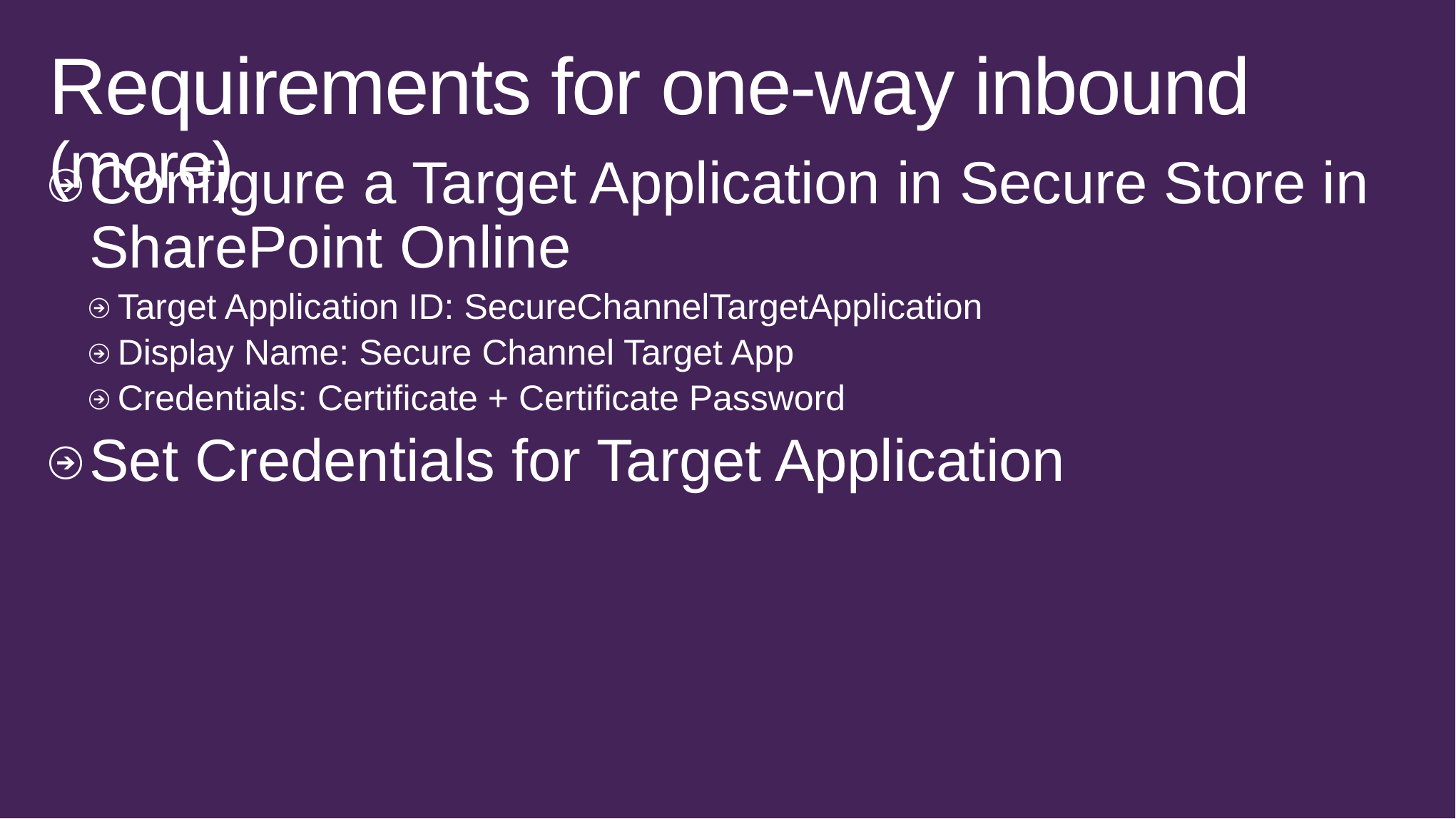

# Requirements for one-way inbound (more)
Configure a Target Application in Secure Store in SharePoint Online
Target Application ID: SecureChannelTargetApplication
Display Name: Secure Channel Target App
Credentials: Certificate + Certificate Password
Set Credentials for Target Application